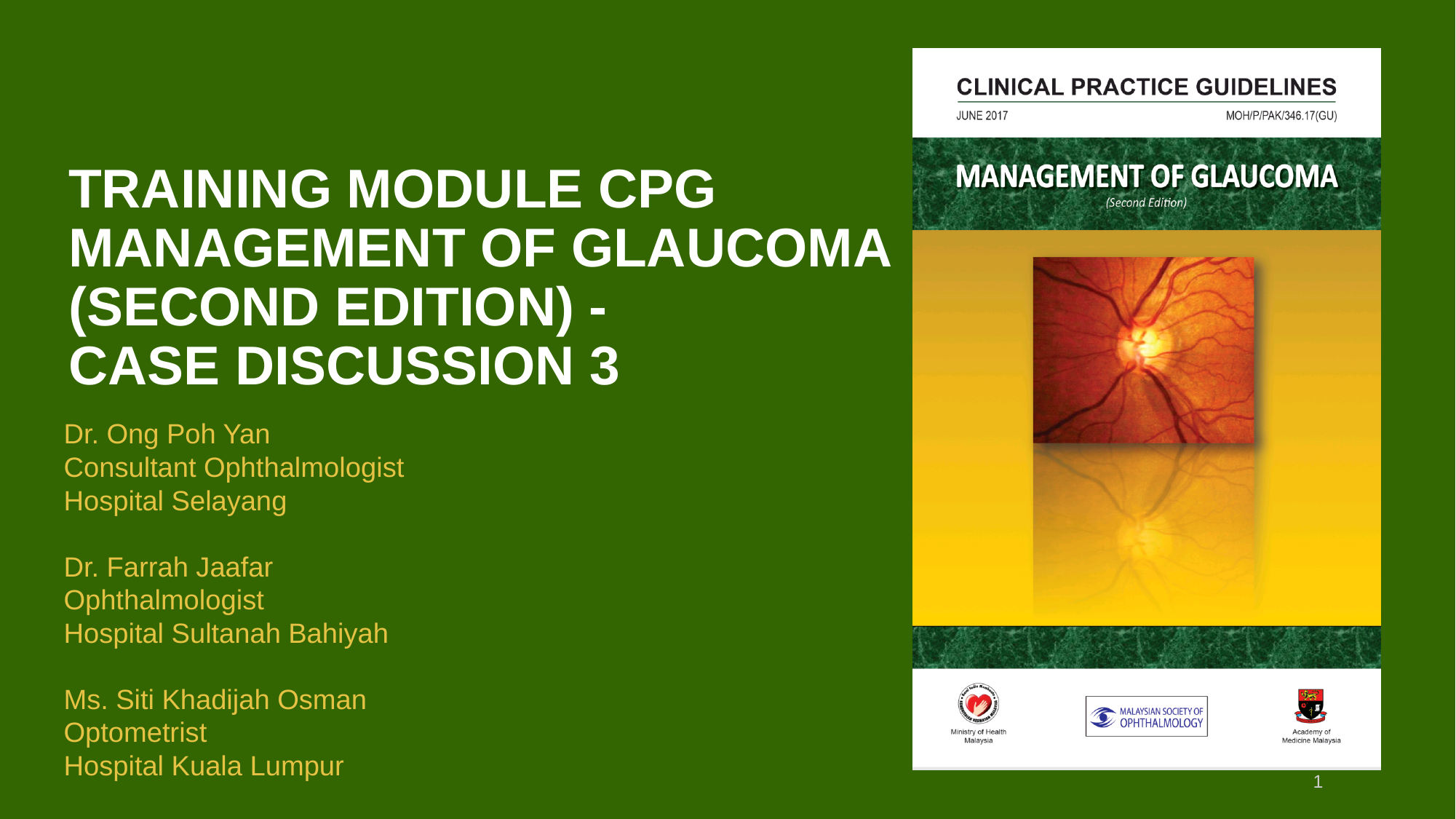

# Training Module CPG Management of Glaucoma (SECOND EDITION) - Case Discussion 3
Dr. Ong Poh Yan
Consultant Ophthalmologist
Hospital Selayang

Dr. Farrah Jaafar
Ophthalmologist
Hospital Sultanah Bahiyah

Ms. Siti Khadijah Osman
Optometrist
Hospital Kuala Lumpur

1